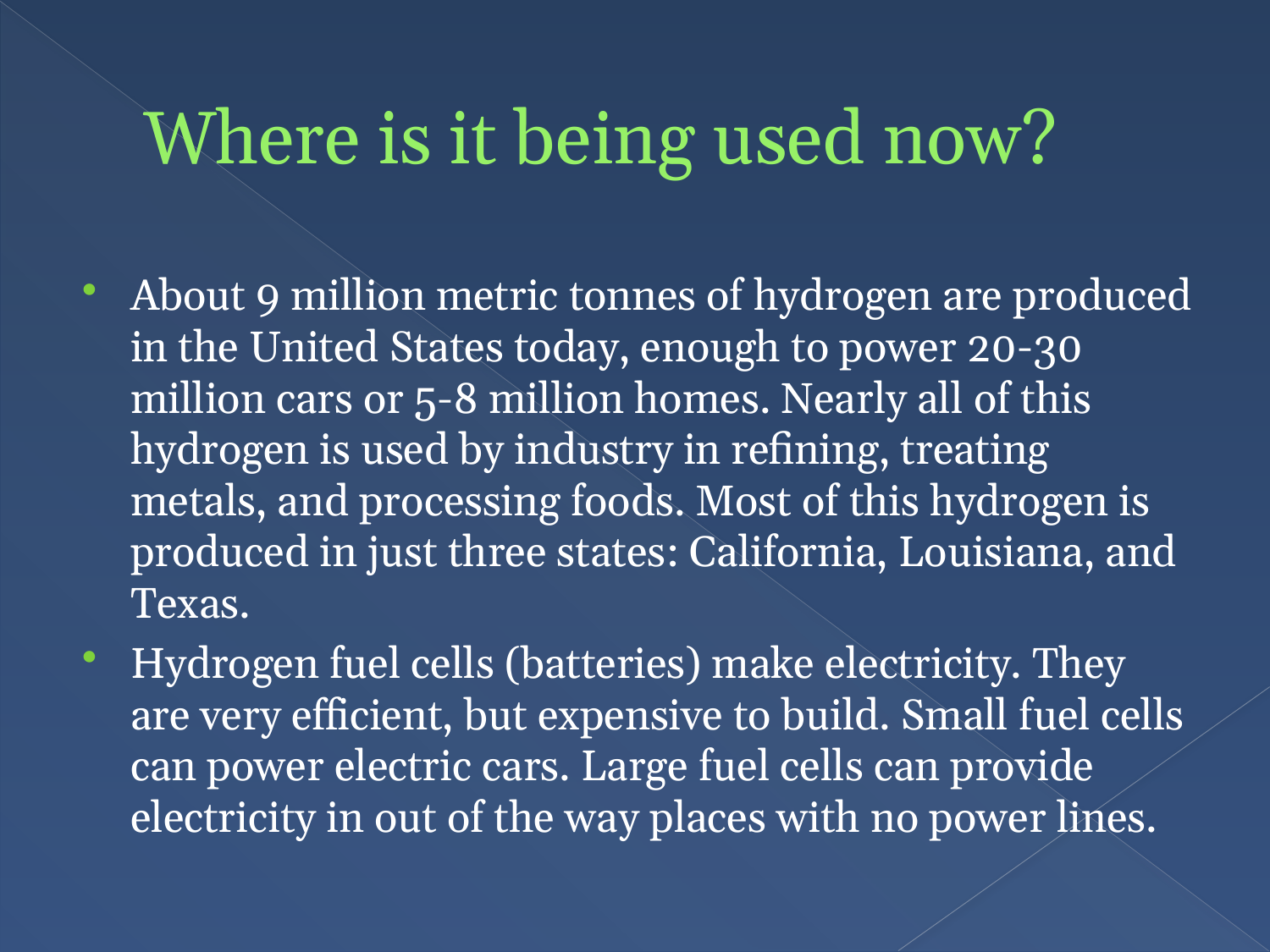

# Where is it being used now?
About 9 million metric tonnes of hydrogen are produced in the United States today, enough to power 20-30 million cars or 5-8 million homes. Nearly all of this hydrogen is used by industry in refining, treating metals, and processing foods. Most of this hydrogen is produced in just three states: California, Louisiana, and Texas.
Hydrogen fuel cells (batteries) make electricity. They are very efficient, but expensive to build. Small fuel cells can power electric cars. Large fuel cells can provide electricity in out of the way places with no power lines.